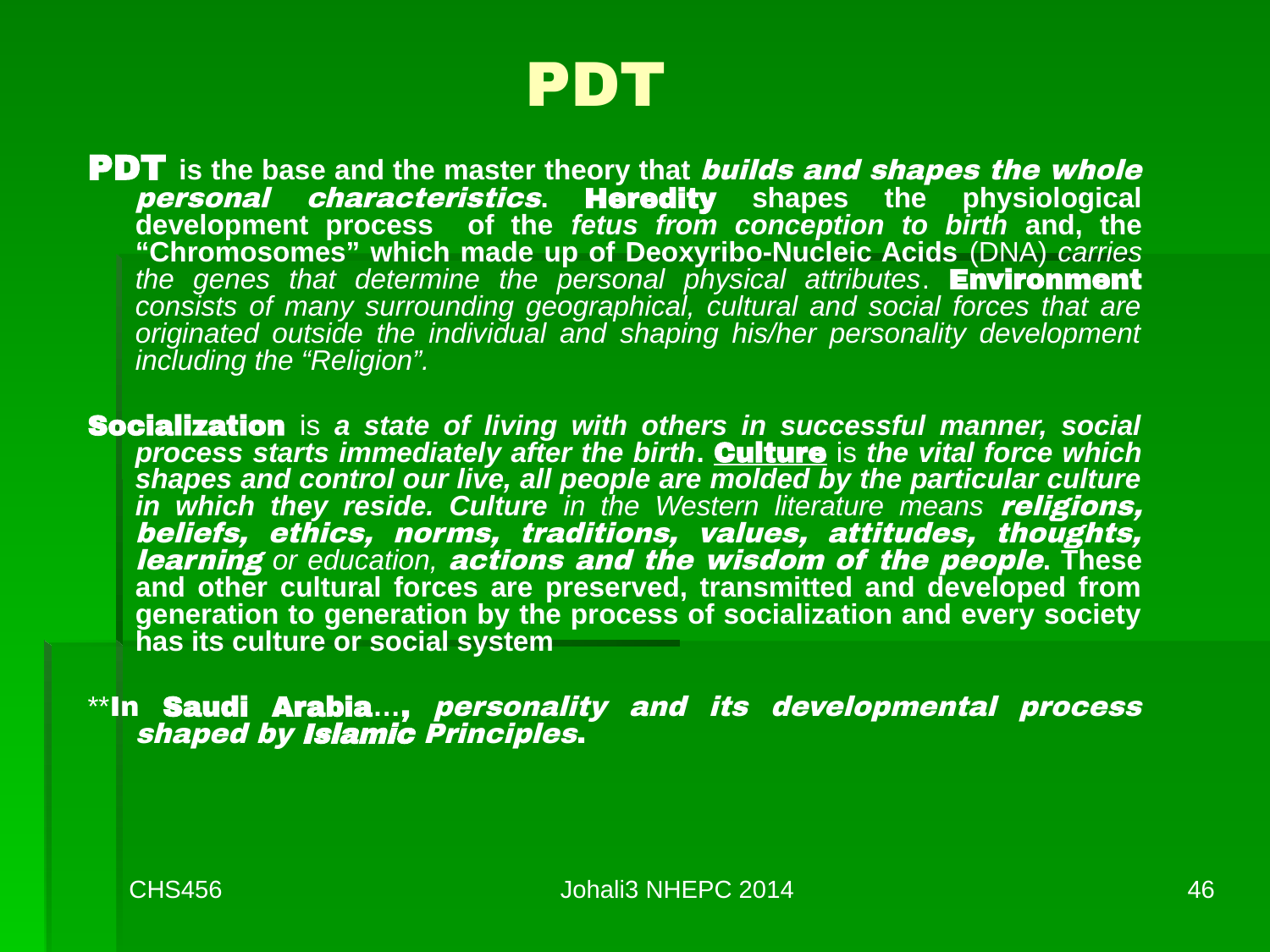

# PDT
PDT is the base and the master theory that builds and shapes the whole personal characteristics. Heredity shapes the physiological development process  of the fetus from conception to birth and, the “Chromosomes” which made up of Deoxyribo-Nucleic Acids (DNA) carries the genes that determine the personal physical attributes. Environment consists of many surrounding geographical, cultural and social forces that are originated outside the individual and shaping his/her personality development including the “Religion”.

Socialization is a state of living with others in successful manner, social process starts immediately after the birth. Culture is the vital force which shapes and control our live, all people are molded by the particular culture in which they reside. Culture in the Western literature means religions, beliefs, ethics, norms, traditions, values, attitudes, thoughts, learning or education, actions and the wisdom of the people. These and other cultural forces are preserved, transmitted and developed from generation to generation by the process of socialization and every society has its culture or social system

**In Saudi Arabia…, personality and its developmental process shaped by Islamic Principles.
CHS456
Johali3 NHEPC 2014
46